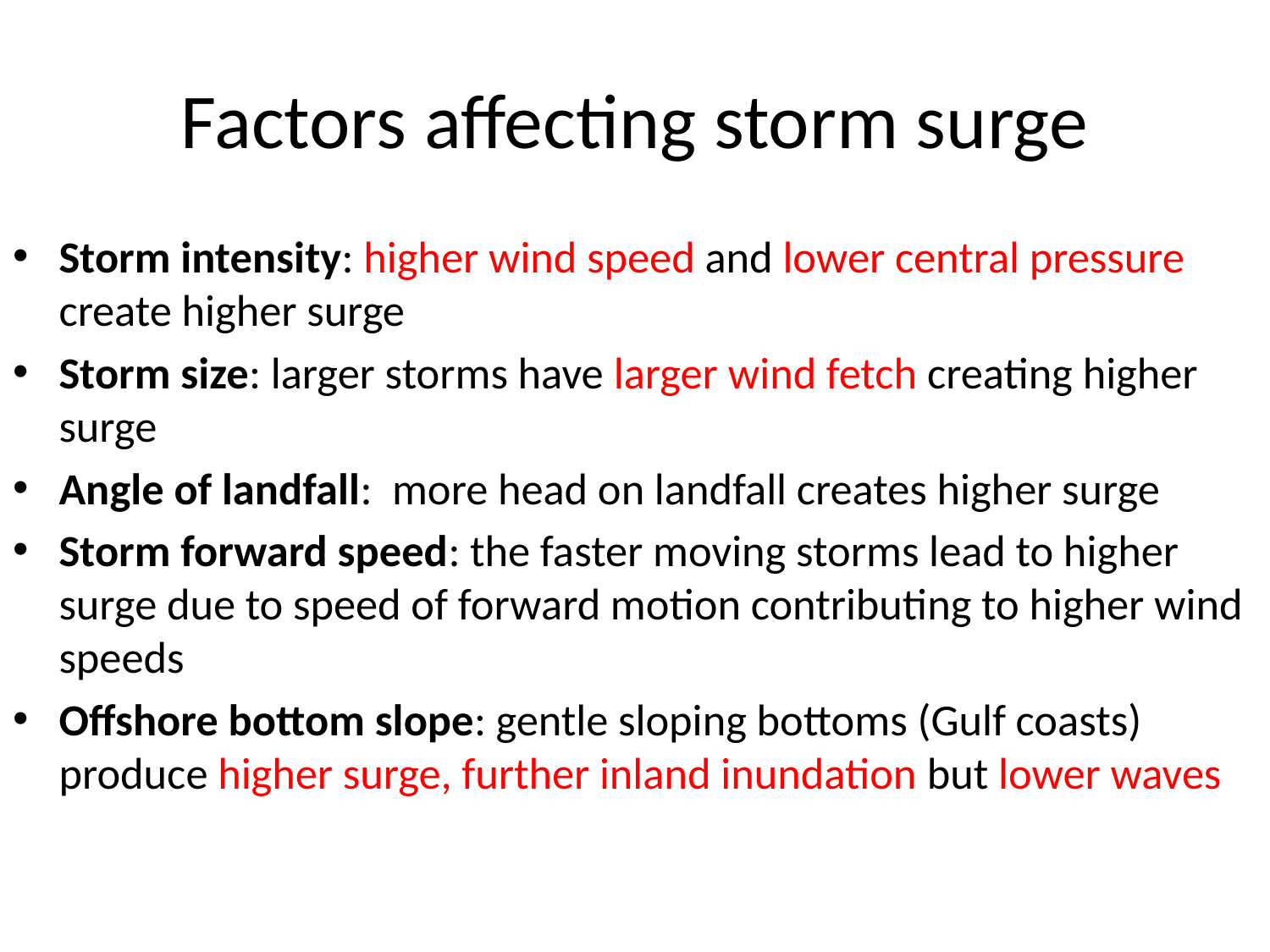

# Factors affecting storm surge
Storm intensity: higher wind speed and lower central pressure create higher surge
Storm size: larger storms have larger wind fetch creating higher surge
Angle of landfall:  more head on landfall creates higher surge
Storm forward speed: the faster moving storms lead to higher surge due to speed of forward motion contributing to higher wind speeds
Offshore bottom slope: gentle sloping bottoms (Gulf coasts) produce higher surge, further inland inundation but lower waves